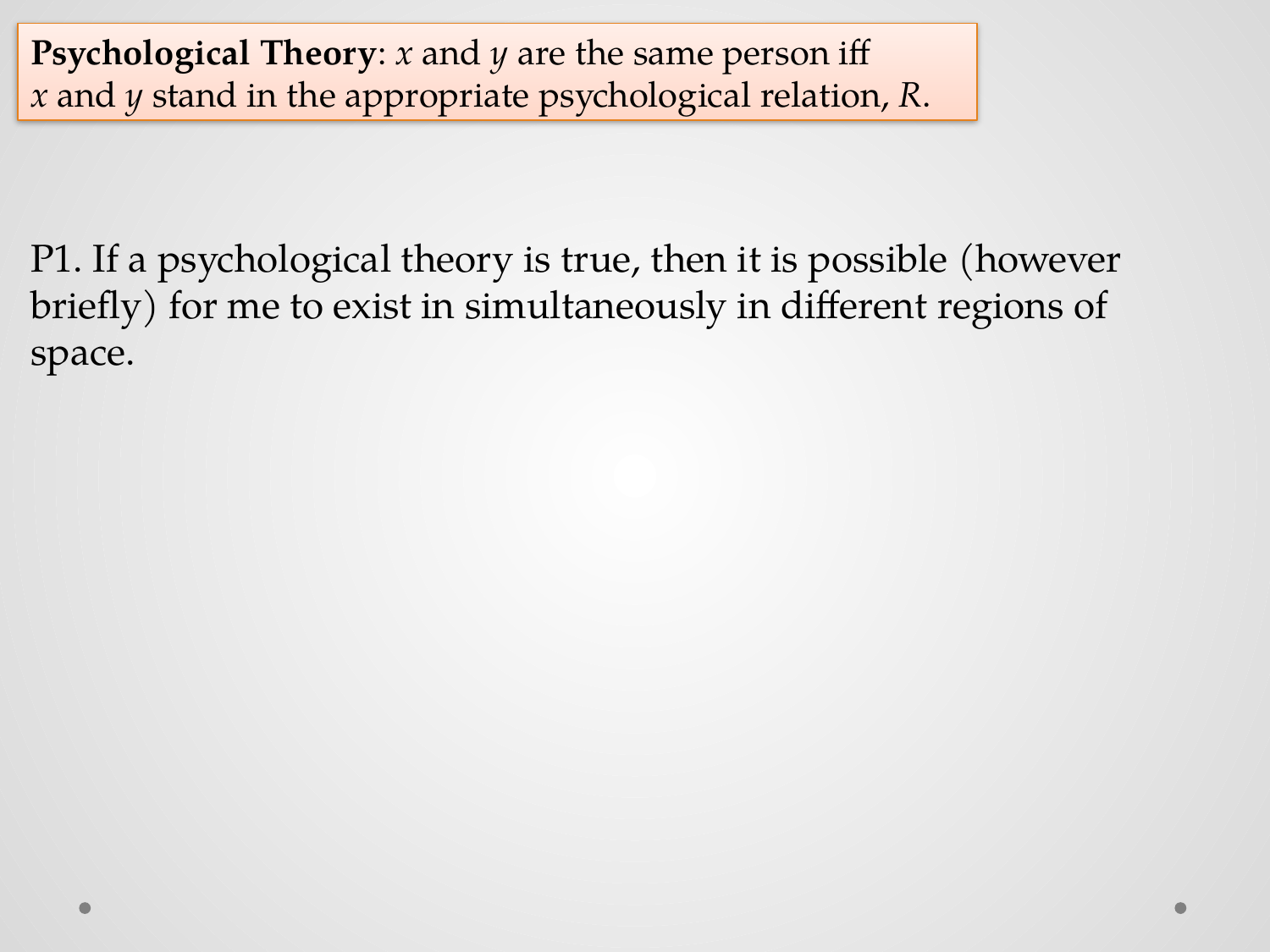

Psychological Theory: x and y are the same person iff
x and y stand in the appropriate psychological relation, R.
P1. If a psychological theory is true, then it is possible (however briefly) for me to exist in simultaneously in different regions of space.